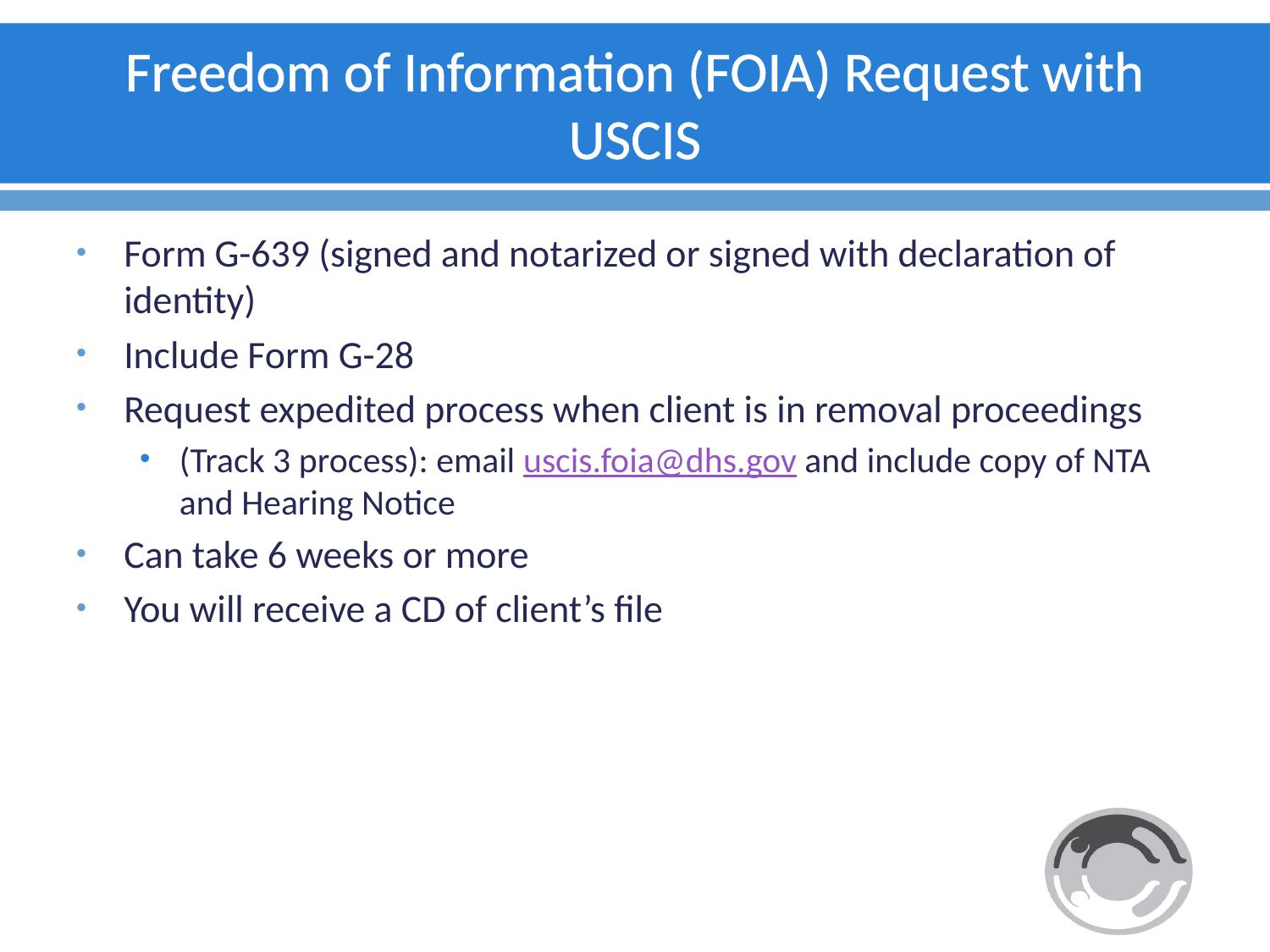

# Freedom of Information (FOIA) Request with USCIS
Form G-639 (signed and notarized or signed with declaration of identity)
Include Form G-28
Request expedited process when client is in removal proceedings
(Track 3 process): email uscis.foia@dhs.gov and include copy of NTA and Hearing Notice
Can take 6 weeks or more
You will receive a CD of client’s file